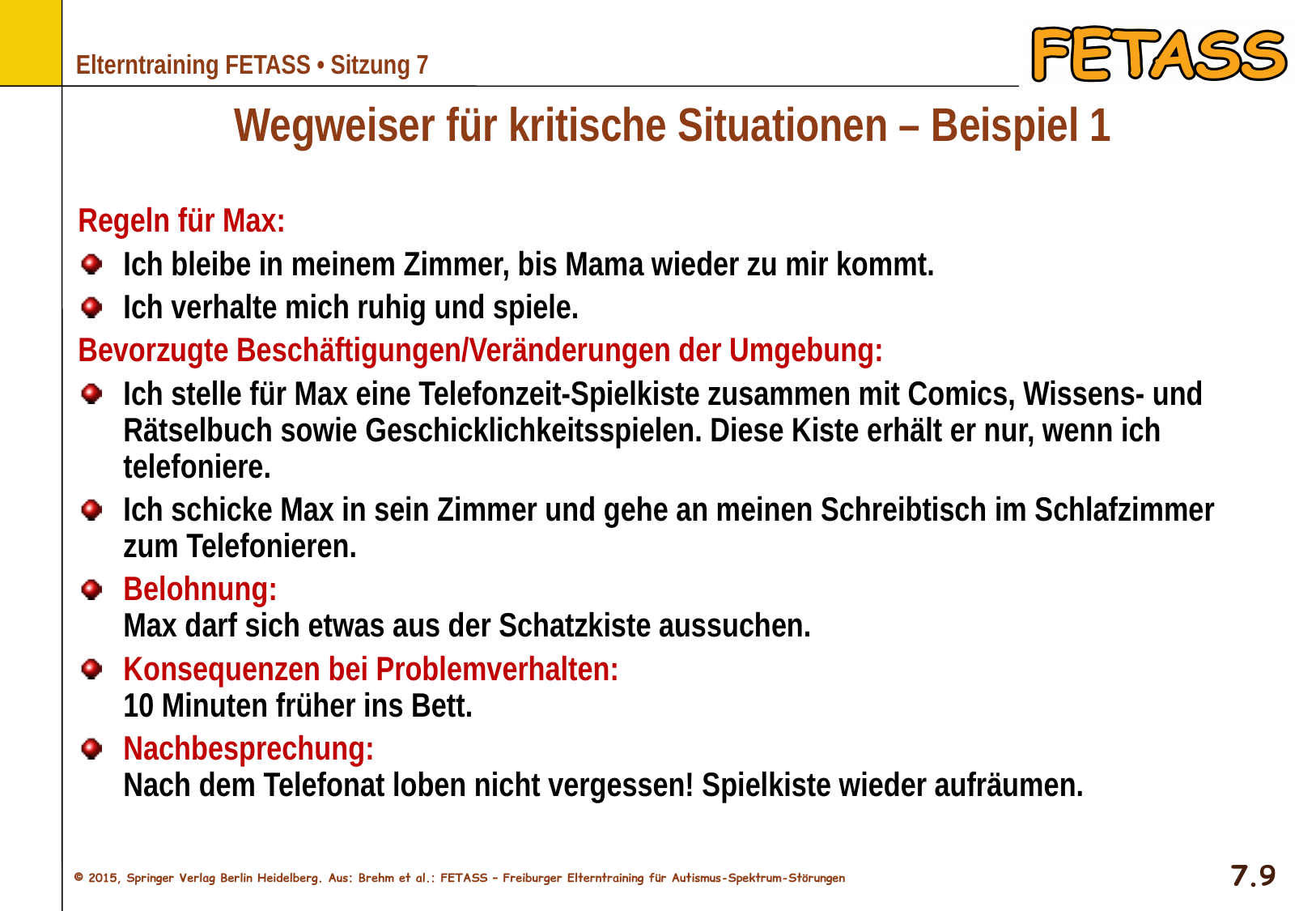

# Wegweiser für kritische Situationen – Beispiel 1
Regeln für Max:
Ich bleibe in meinem Zimmer, bis Mama wieder zu mir kommt.
Ich verhalte mich ruhig und spiele.
Bevorzugte Beschäftigungen/Veränderungen der Umgebung:
Ich stelle für Max eine Telefonzeit-Spielkiste zusammen mit Comics, Wissens- und Rätselbuch sowie Geschicklichkeitsspielen. Diese Kiste erhält er nur, wenn ich telefoniere.
Ich schicke Max in sein Zimmer und gehe an meinen Schreibtisch im Schlafzimmer zum Telefonieren.
Belohnung:
Max darf sich etwas aus der Schatzkiste aussuchen.
Konsequenzen bei Problemverhalten:
10 Minuten früher ins Bett.
Nachbesprechung:
Nach dem Telefonat loben nicht vergessen! Spielkiste wieder aufräumen.
7.9